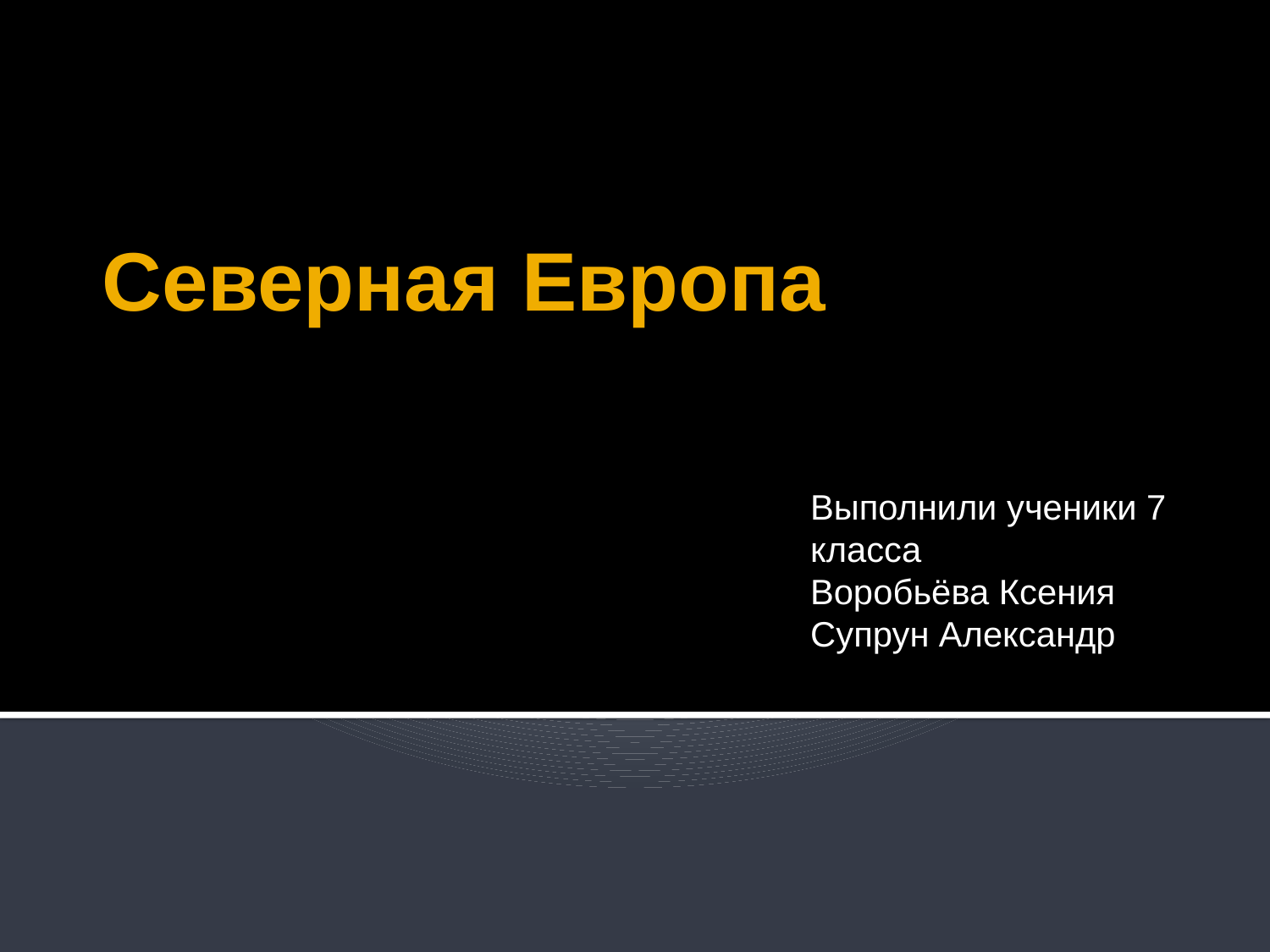

# Северная Европа
Выполнили ученики 7 класса
Воробьёва Ксения
Супрун Александр